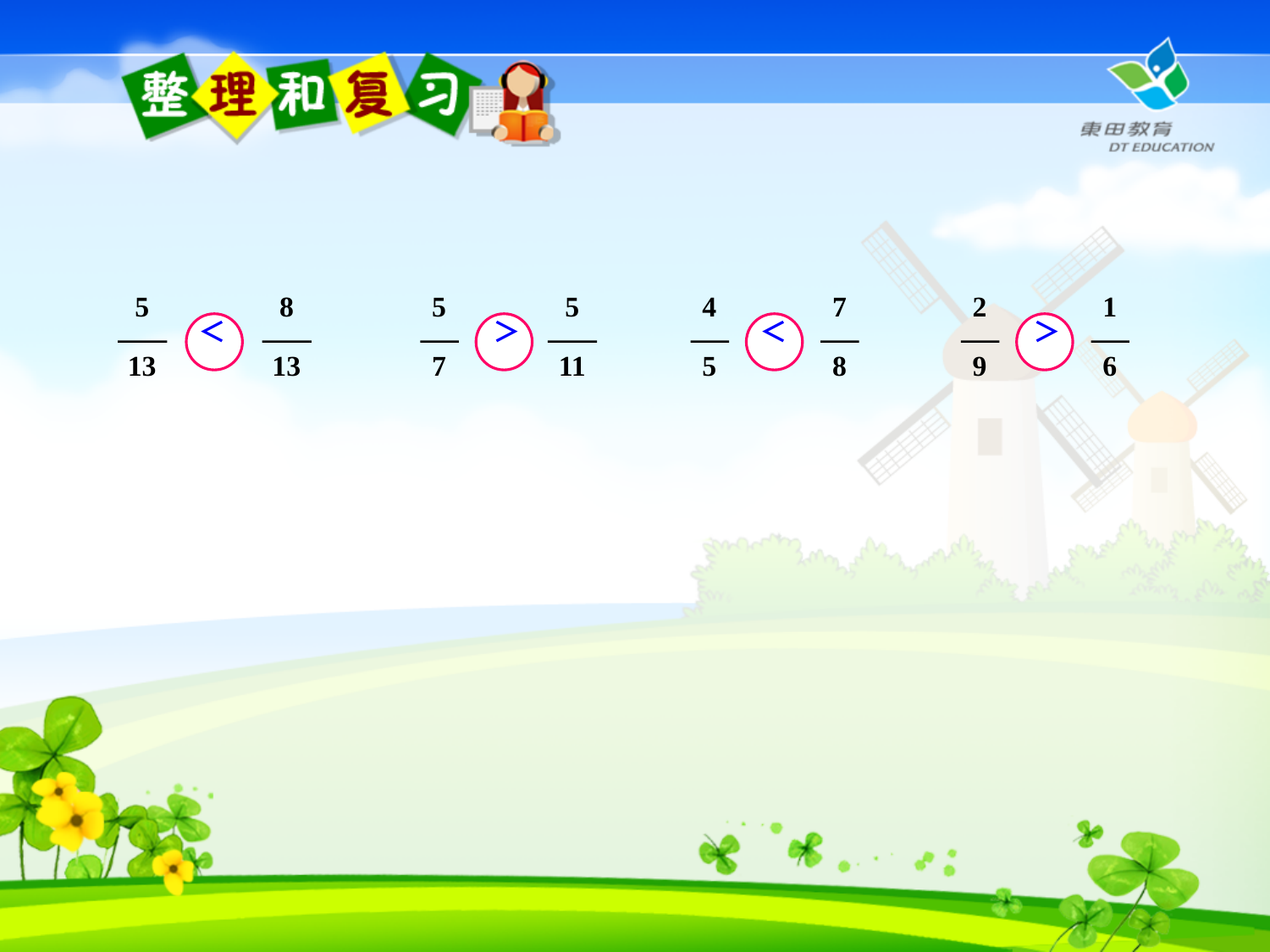

5
13

8
13

5
7

5
11

4
5

7
8

2
9

1
6

＜
＞
＜
＞